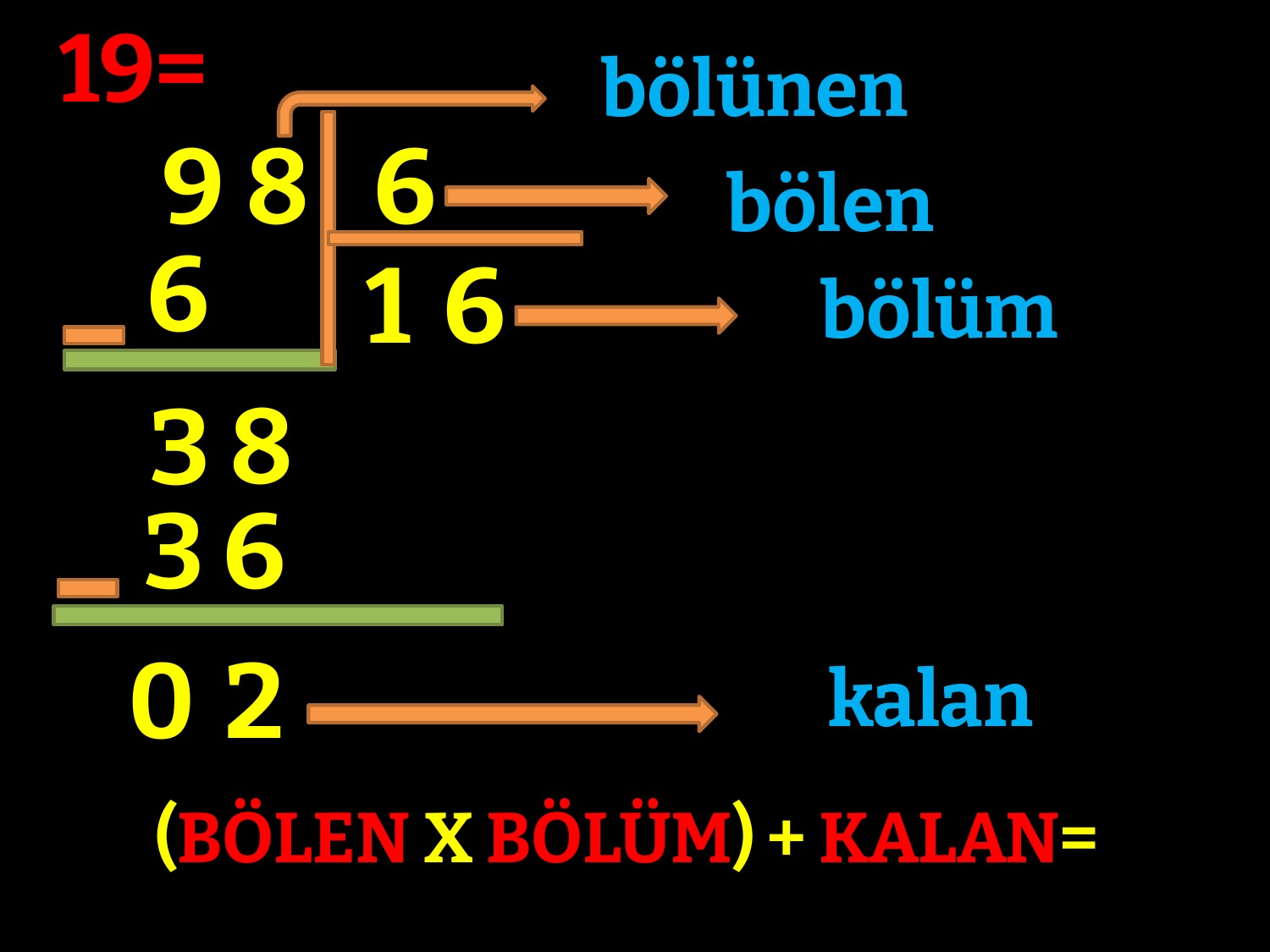

19=
bölünen

8
9
6
bölen

6
1
6
bölüm
#

8
3
3
6

0
2
kalan

(BÖLEN X BÖLÜM) + KALAN=